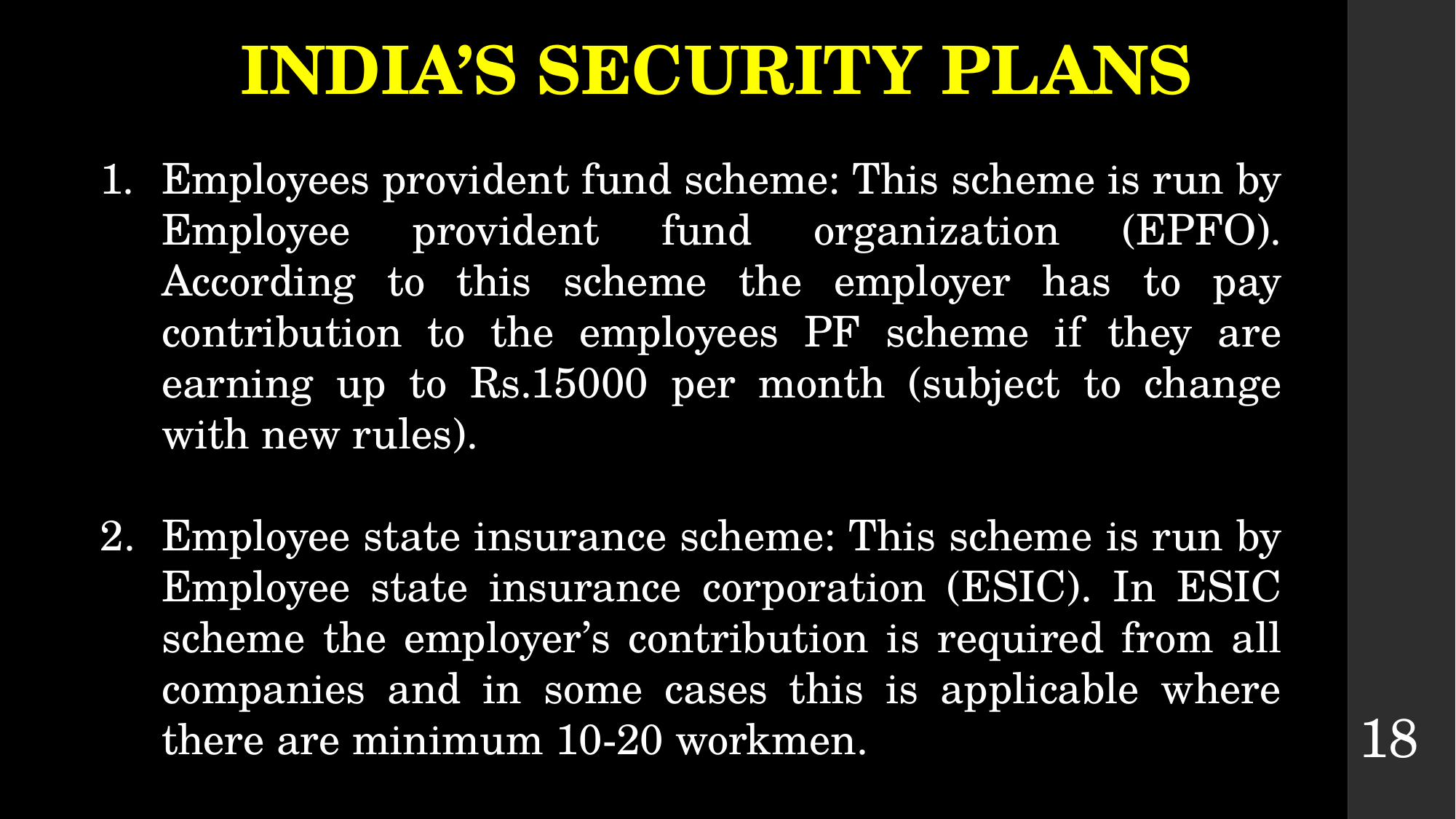

# INDIA’S SECURITY PLANS
Employees provident fund scheme: This scheme is run by Employee provident fund organization (EPFO). According to this scheme the employer has to pay contribution to the employees PF scheme if they are earning up to Rs.15000 per month (subject to change with new rules).

Employee state insurance scheme: This scheme is run by Employee state insurance corporation (ESIC). In ESIC scheme the employer’s contribution is required from all companies and in some cases this is applicable where there are minimum 10-20 workmen.
18